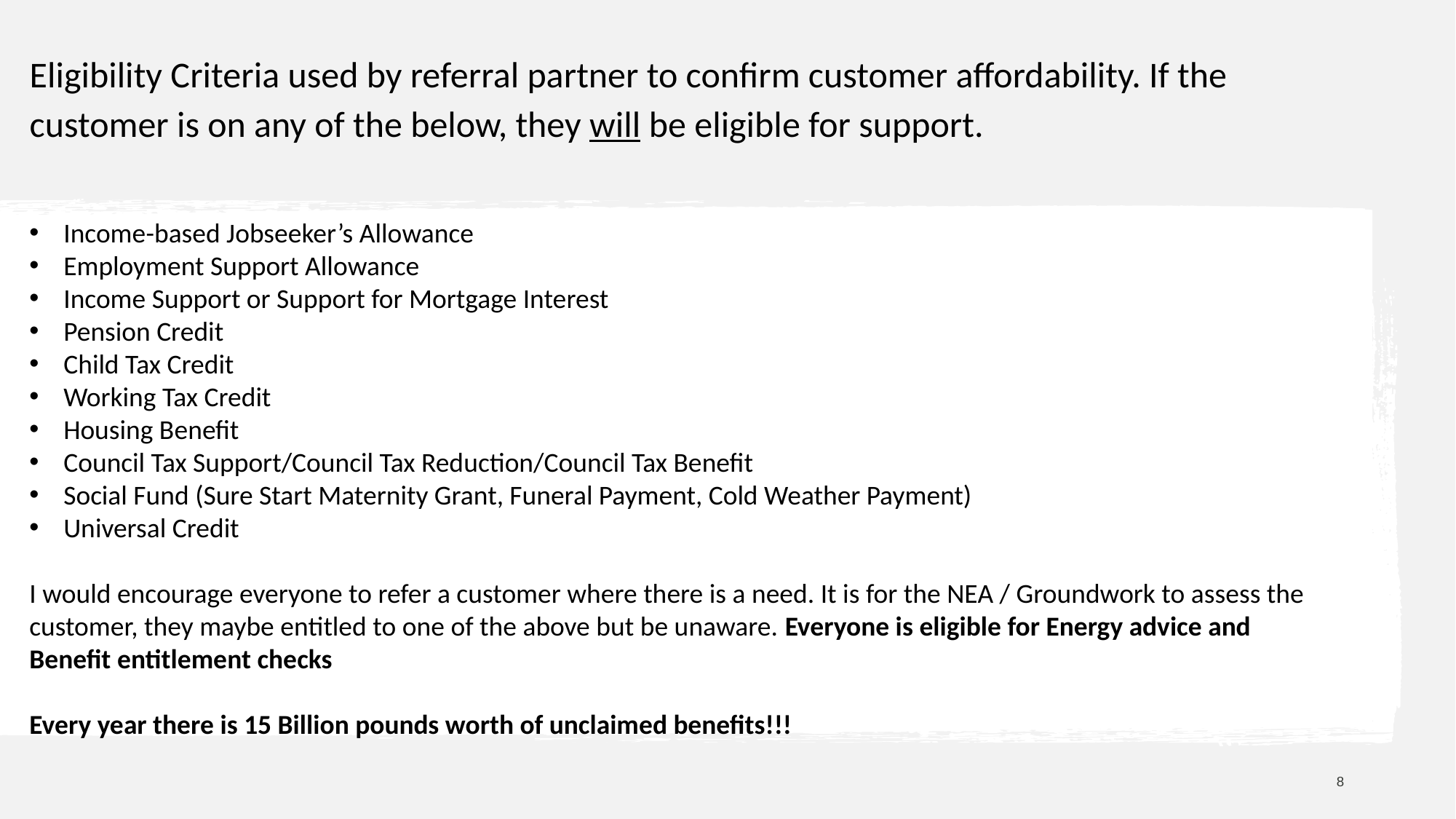

# Eligibility Criteria used by referral partner to confirm customer affordability. If the customer is on any of the below, they will be eligible for support.
Income-based Jobseeker’s Allowance
Employment Support Allowance
Income Support or Support for Mortgage Interest
Pension Credit
Child Tax Credit
Working Tax Credit
Housing Benefit
Council Tax Support/Council Tax Reduction/Council Tax Benefit
Social Fund (Sure Start Maternity Grant, Funeral Payment, Cold Weather Payment)
Universal Credit

I would encourage everyone to refer a customer where there is a need. It is for the NEA / Groundwork to assess the customer, they maybe entitled to one of the above but be unaware. Everyone is eligible for Energy advice and Benefit entitlement checks

Every year there is 15 Billion pounds worth of unclaimed benefits!!!
8